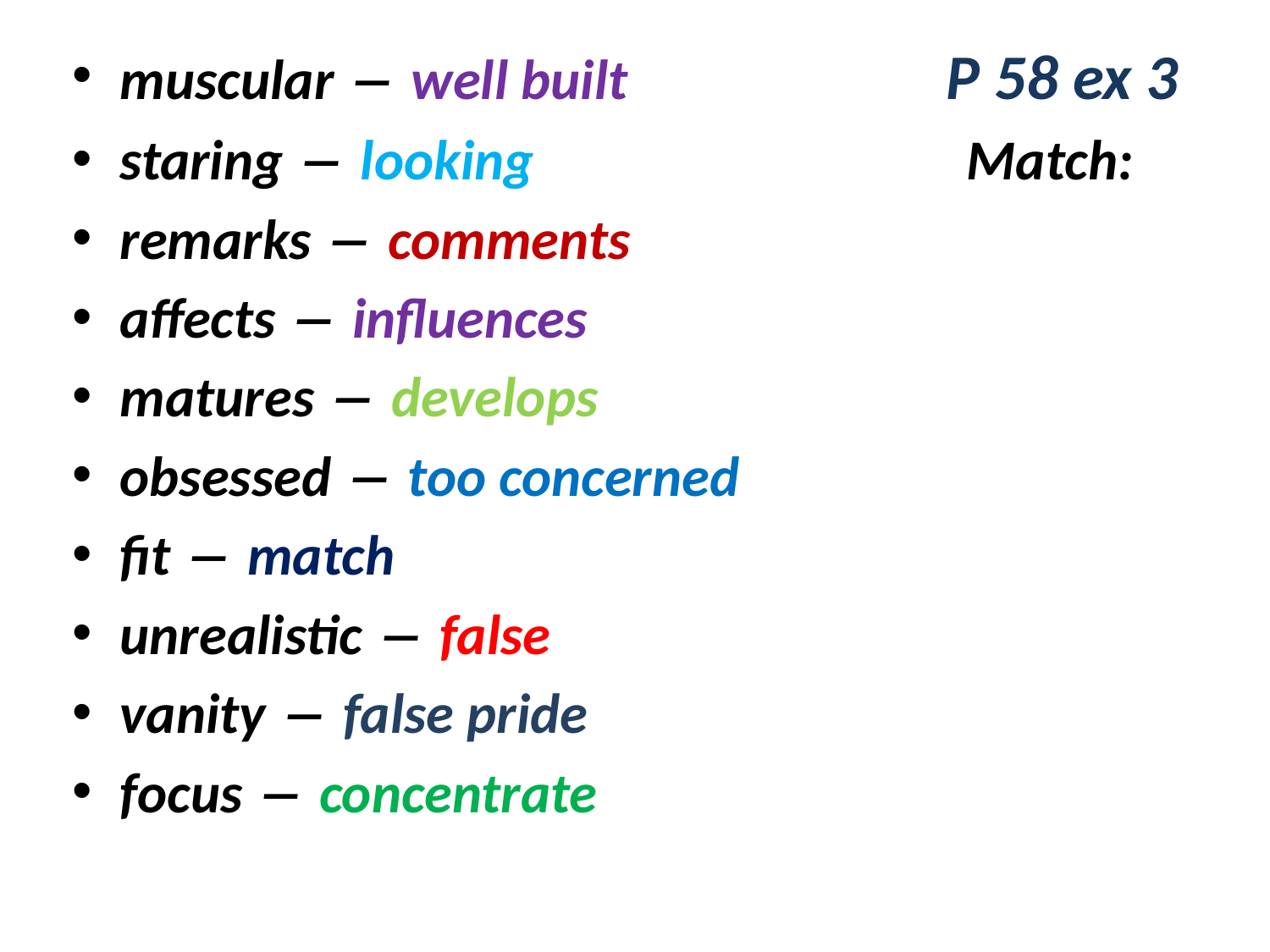

muscular ― well built                         P 58 ex 3
staring ― looking                                  Match:
remarks ― comments
affects ― influences
matures ― develops
obsessed ― too concerned
fit ― match
unrealistic ― false
vanity ― false pride
focus ― concentrate

#